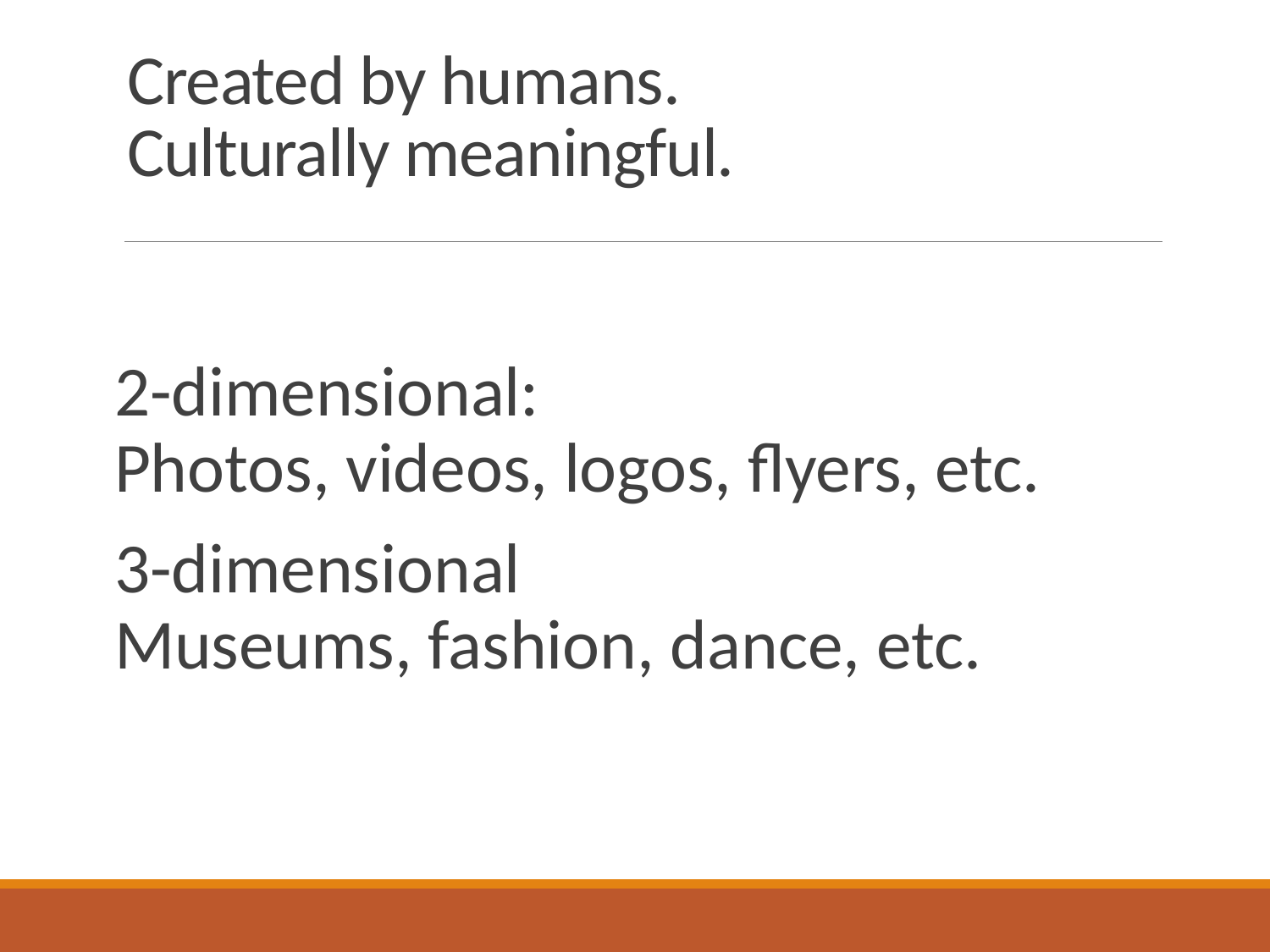

# Created by humans. Culturally meaningful.

2-dimensional:
Photos, videos, logos, flyers, etc.
3-dimensional
Museums, fashion, dance, etc.